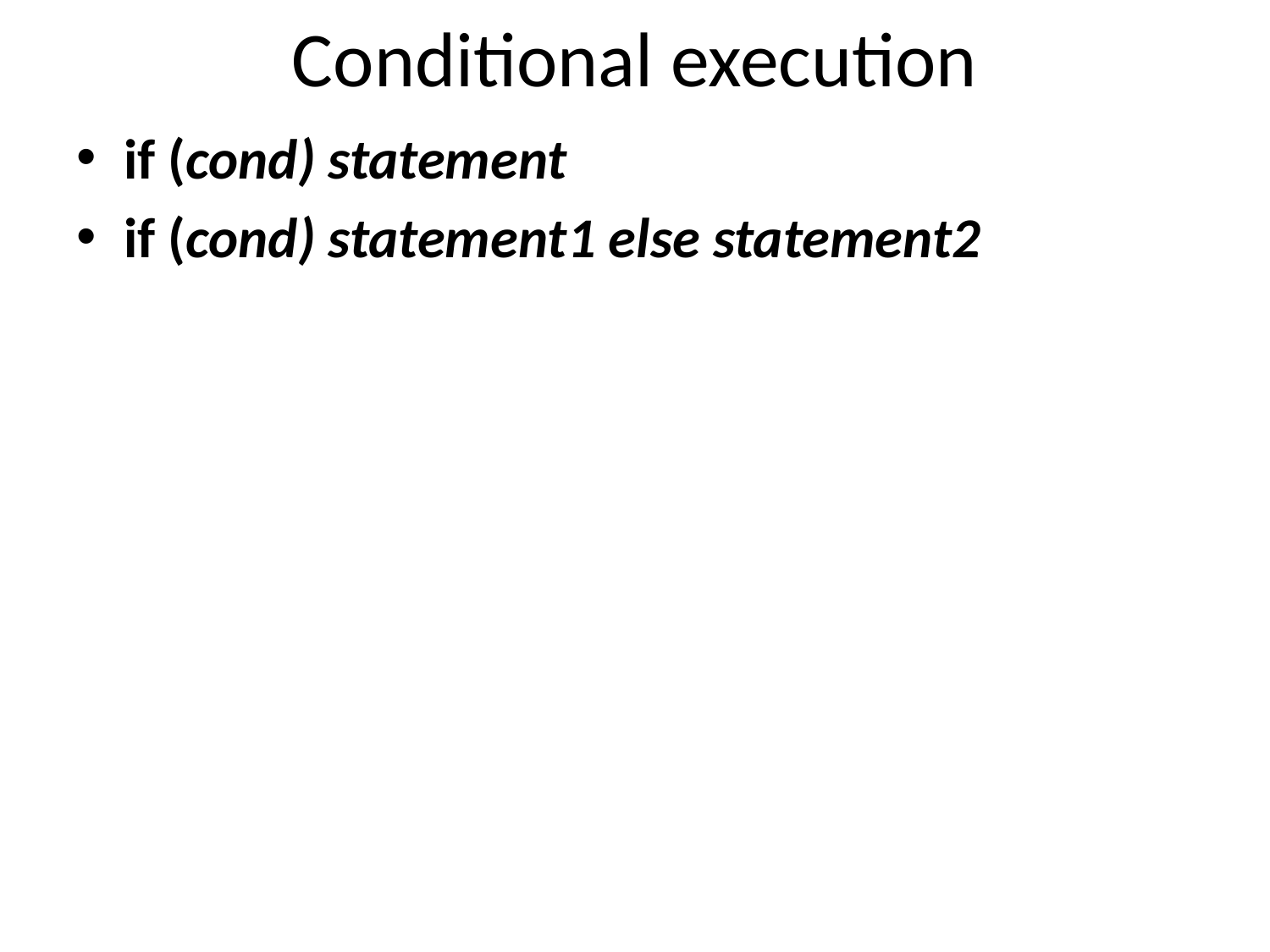

# Conditional execution
if (cond) statement
if (cond) statement1 else statement2